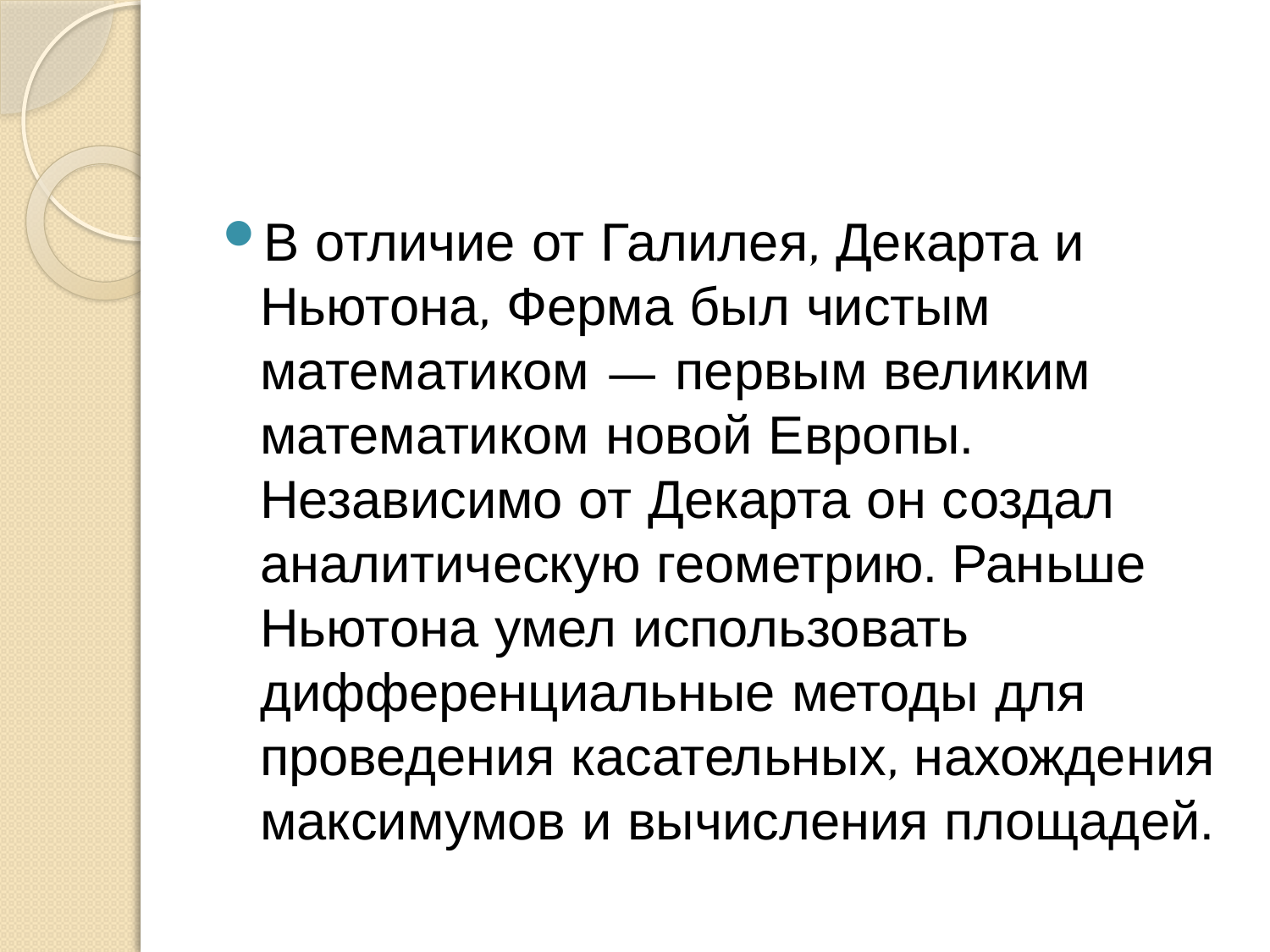

#
В отличие от Галилея, Декарта и Ньютона, Ферма был чистым математиком — первым великим математиком новой Европы. Независимо от Декарта он создал аналитическую геометрию. Раньше Ньютона умел использовать дифференциальные методы для проведения касательных, нахождения максимумов и вычисления площадей.